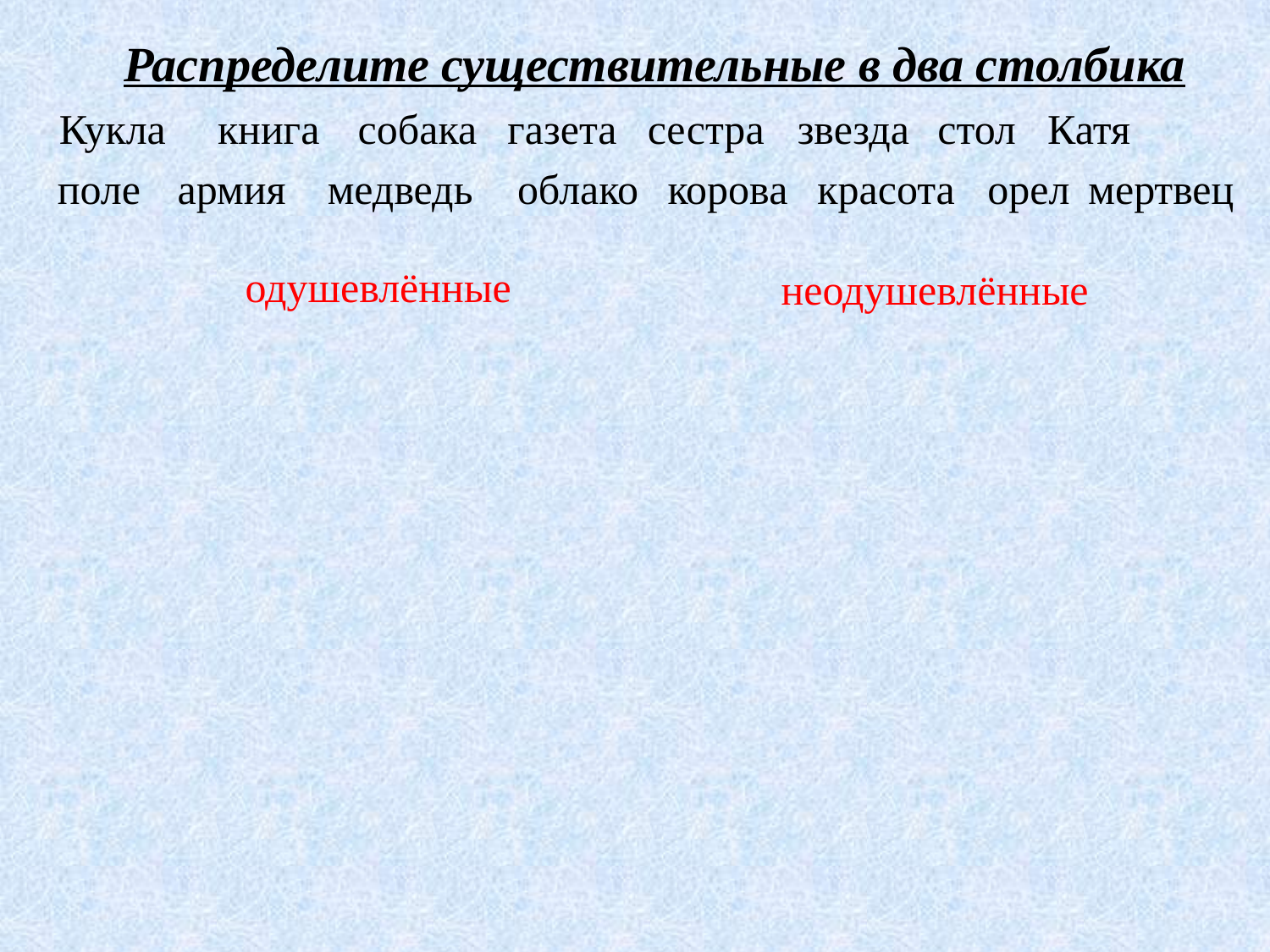

Распределите существительные в два столбика
Кукла
книга
собака
газета
сестра
звезда
стол
Катя
поле
армия
медведь
облако
корова
красота
орел
мертвец
одушевлённые
неодушевлённые